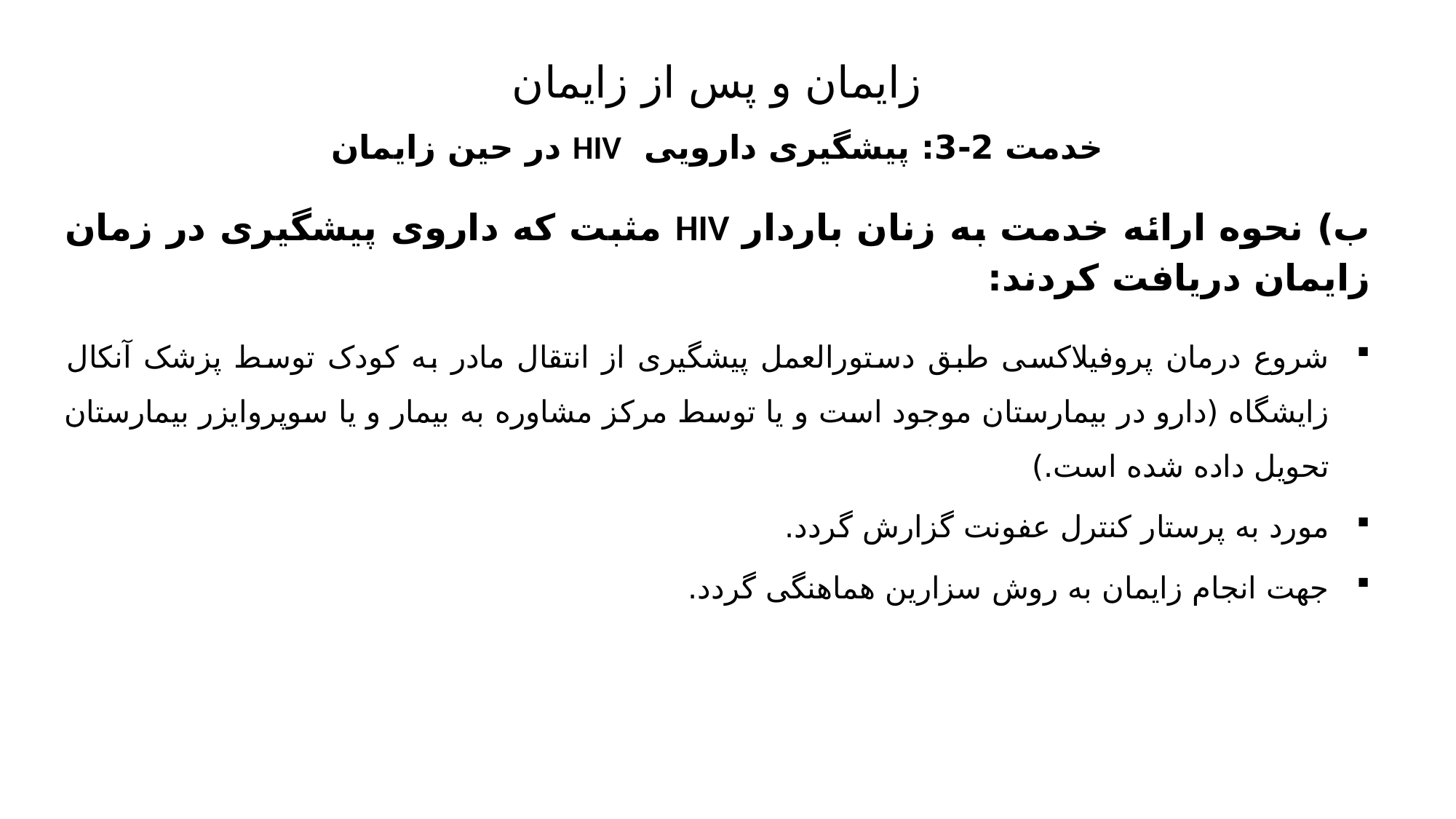

# زایمان و پس از زایمان خدمت 2-3: پیشگیری دارویی  HIV در حین زایمان
ب) نحوه ارائه خدمت به زنان باردار HIV مثبت که داروی پیشگیری در زمان زایمان دریافت کردند:
شروع درمان پروفیلاکسی طبق دستورالعمل پیشگیری از انتقال مادر به کودک توسط پزشک آنکال زایشگاه (دارو در بیمارستان موجود است و یا توسط مرکز مشاوره به بیمار و یا سوپروایزر بیمارستان تحویل داده شده است.)
مورد به پرستار کنترل عفونت گزارش گردد.
جهت انجام زایمان به روش سزارین هماهنگی گردد.